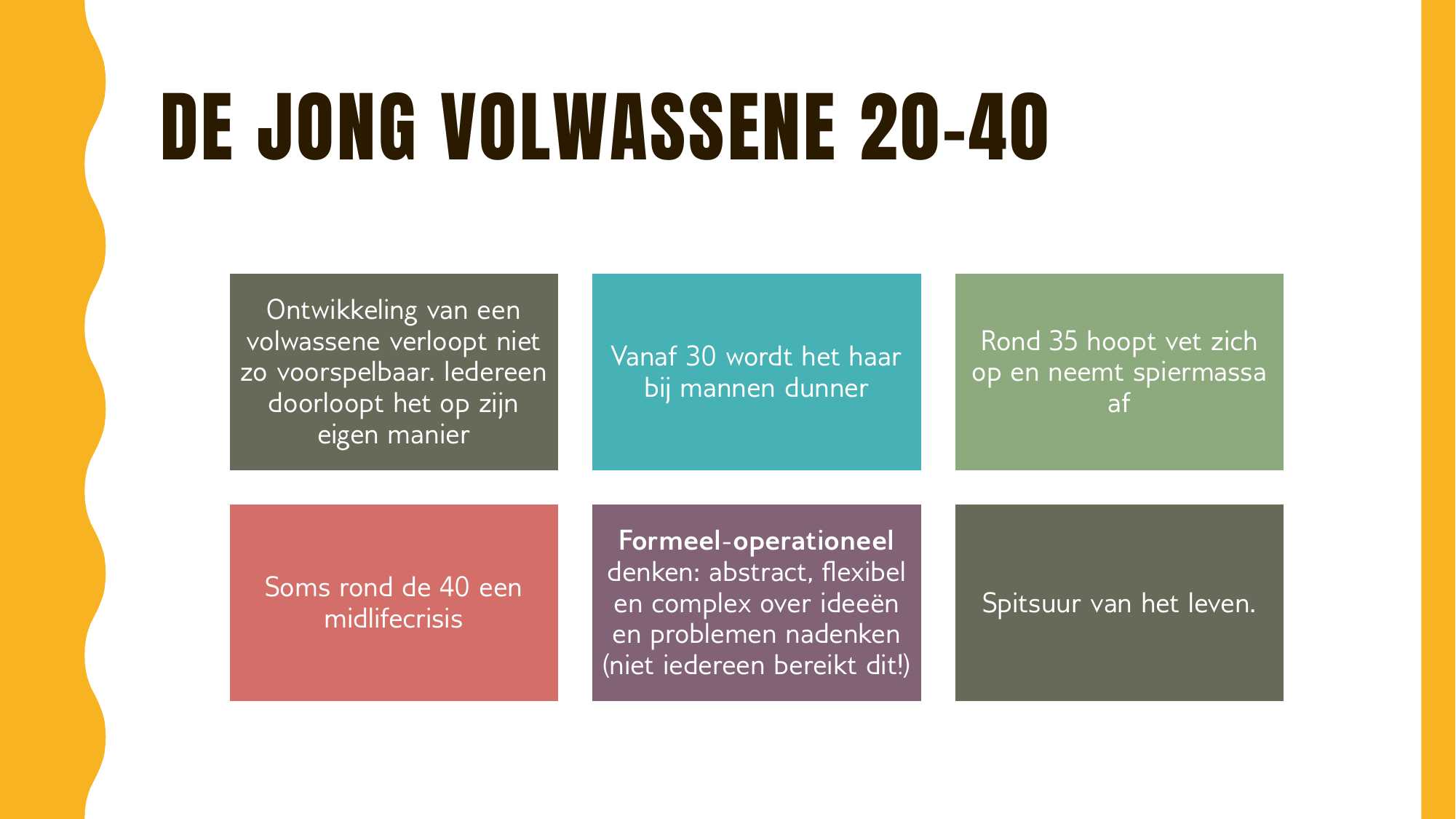

# De jong volwassene 20-40
Ontwikkeling van een volwassene verloopt niet zo voorspelbaar. Iedereen doorloopt het op zijn eigen manier
Vanaf 30 wordt het haar bij mannen dunner
Rond 35 hoopt vet zich op en neemt spiermassa af
Soms rond de 40 een midlifecrisis
Formeel-operationeel denken: abstract, flexibel en complex over ideeën en problemen nadenken (niet iedereen bereikt dit!)
Spitsuur van het leven.